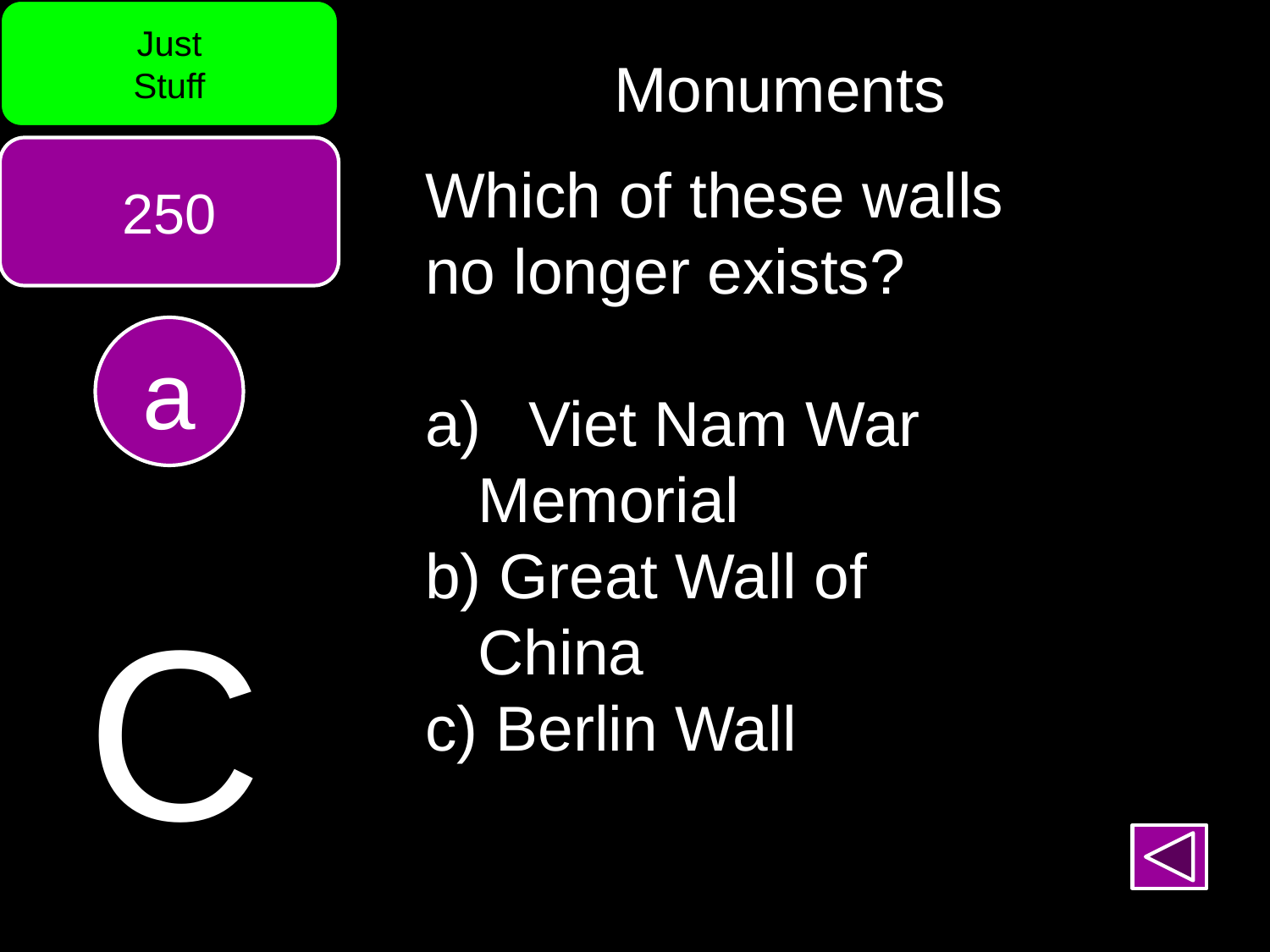

Just
Stuff
Monuments
250
Which of these walls
no longer exists?

Viet Nam War
   Memorial
b) Great Wall of
   China
c) Berlin Wall
a
C